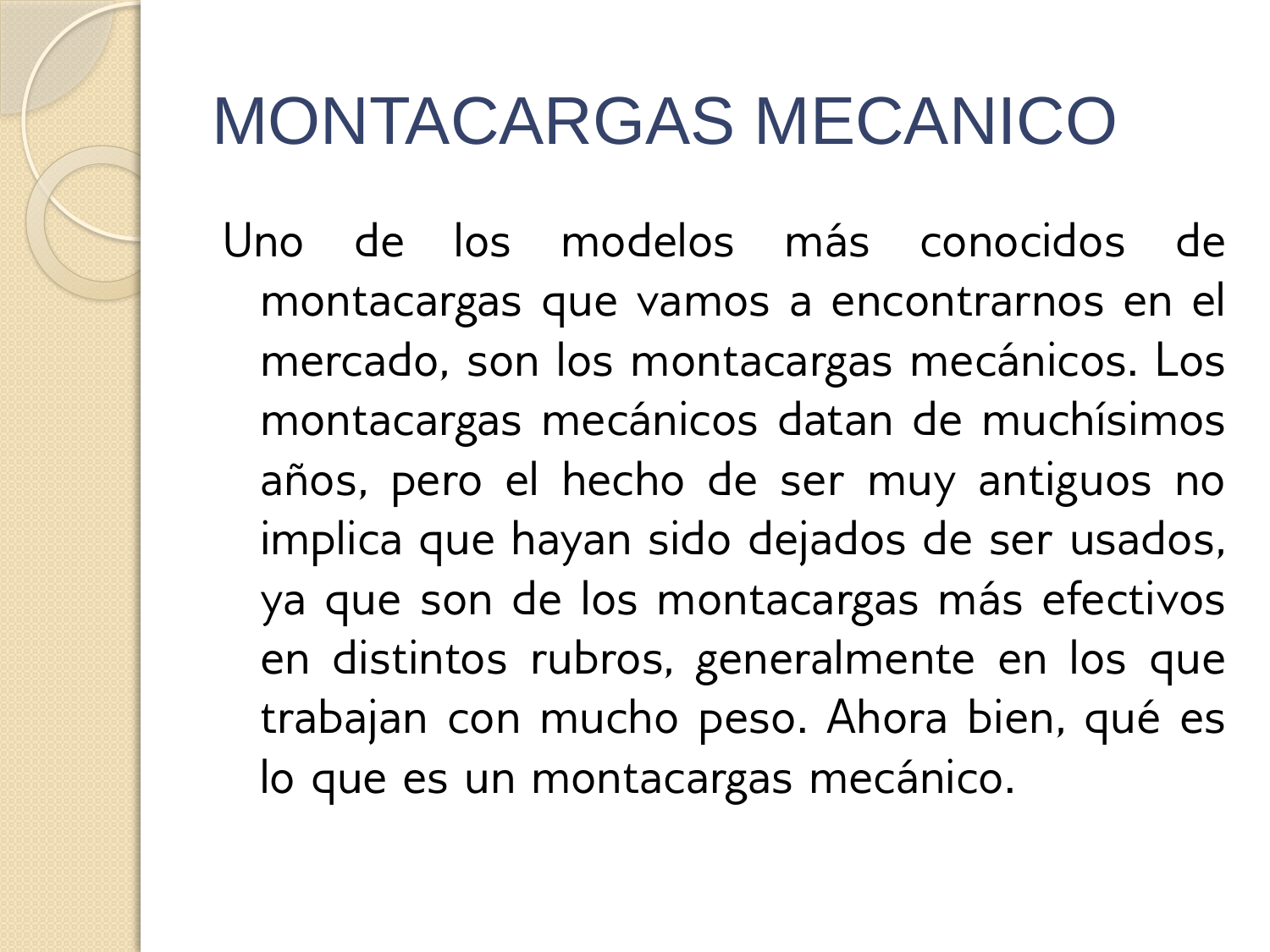

# MONTACARGAS MECANICO
Uno de los modelos más conocidos de montacargas que vamos a encontrarnos en el mercado, son los montacargas mecánicos. Los montacargas mecánicos datan de muchísimos años, pero el hecho de ser muy antiguos no implica que hayan sido dejados de ser usados, ya que son de los montacargas más efectivos en distintos rubros, generalmente en los que trabajan con mucho peso. Ahora bien, qué es lo que es un montacargas mecánico.